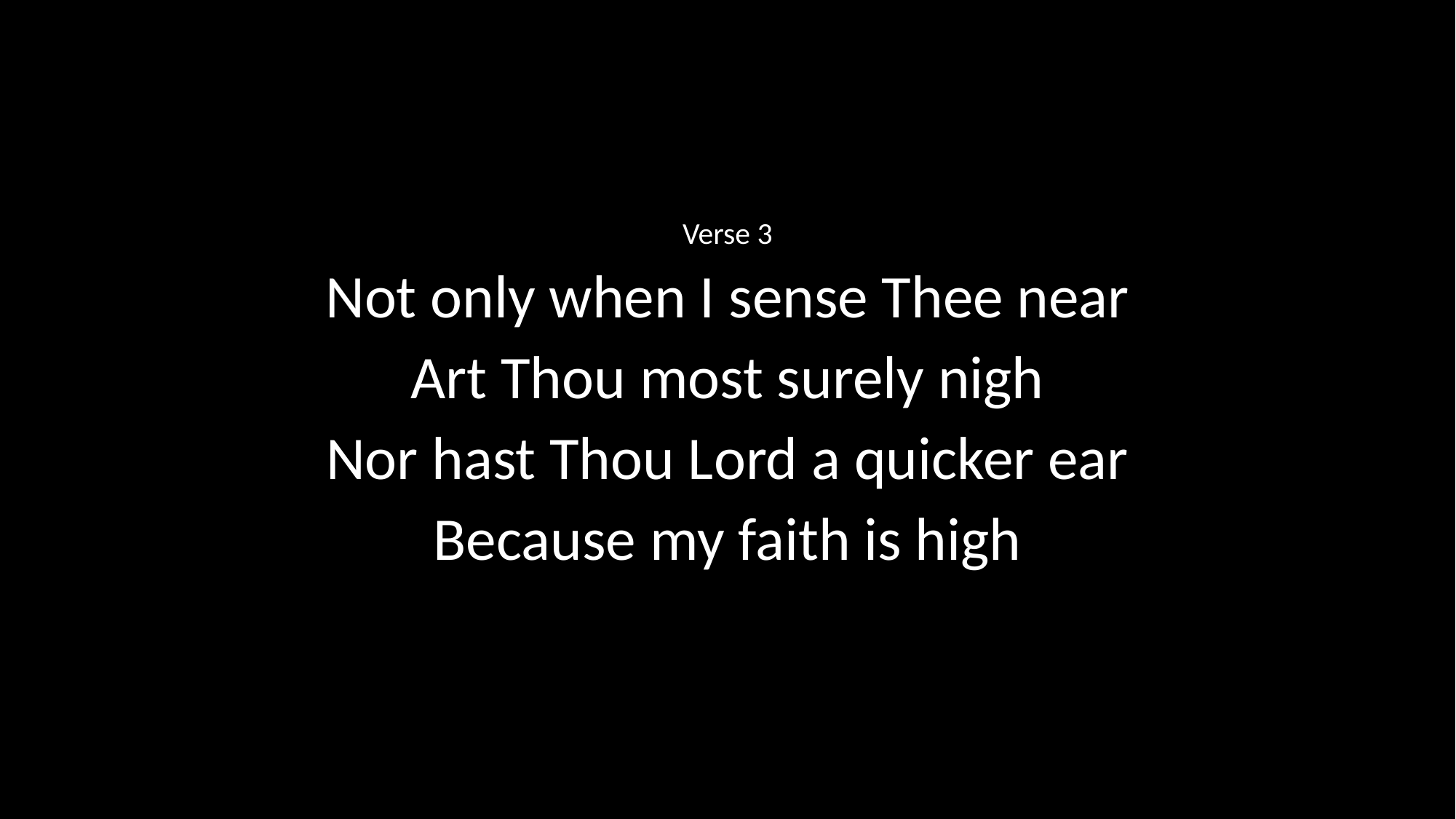

Verse 3
Not only when I sense Thee near
Art Thou most surely nigh
Nor hast Thou Lord a quicker ear
Because my faith is high